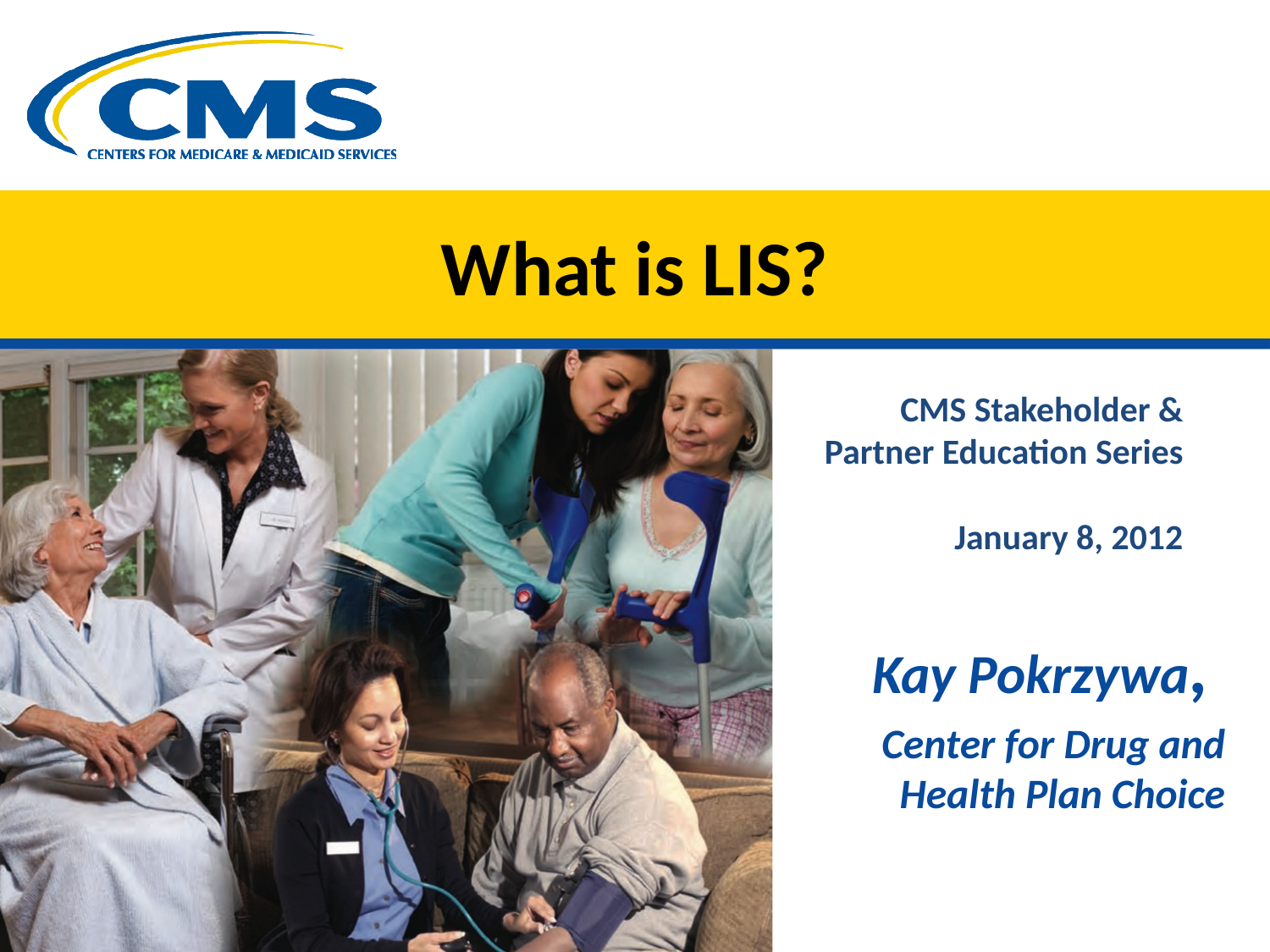

# What is LIS?
CMS Stakeholder & Partner Education Series

January 8, 2012
Kay Pokrzywa,
Center for Drug and Health Plan Choice